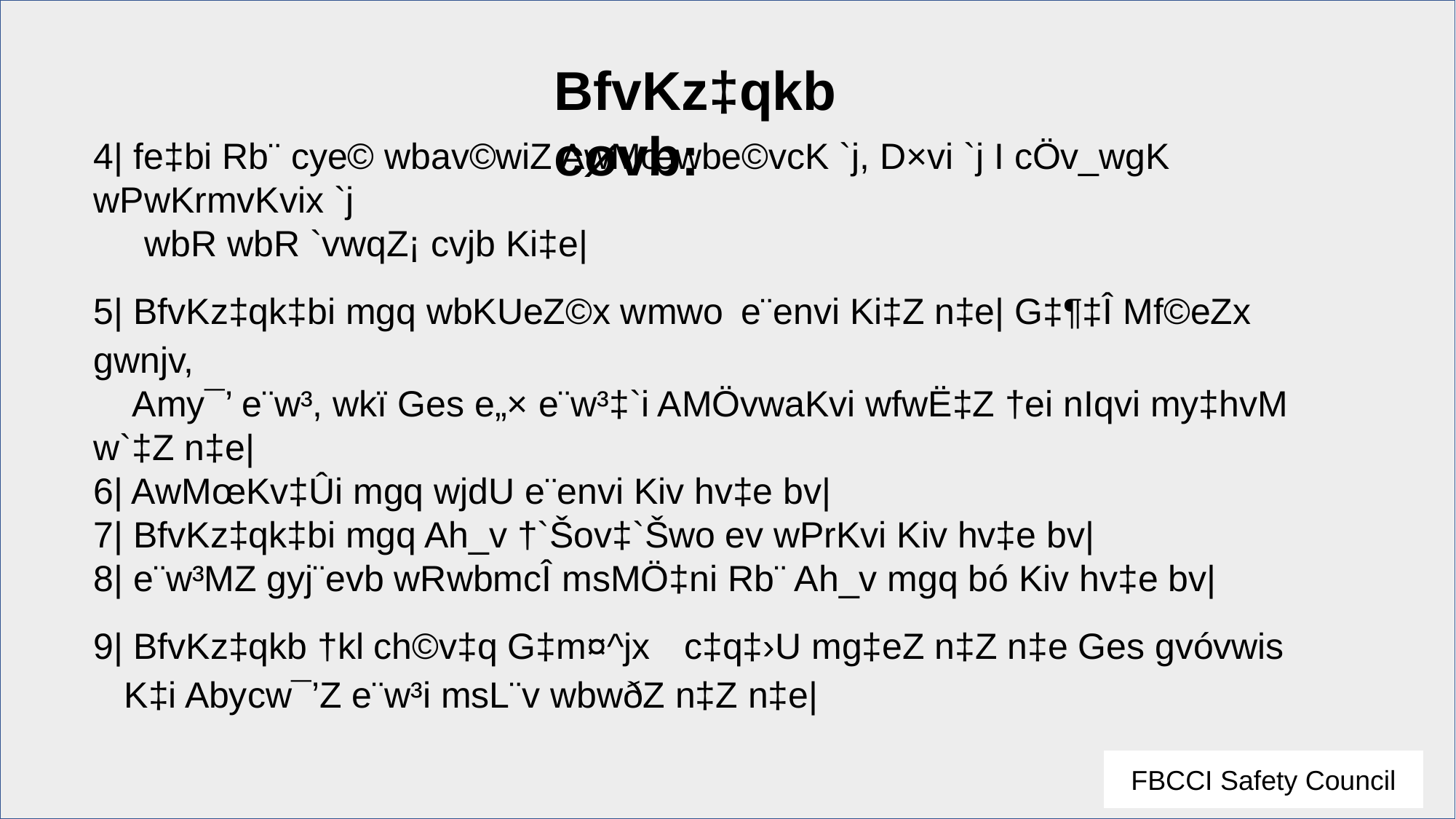

BfvKz‡qkb cøvb:
4| fe‡bi Rb¨ cye© wbav©wiZ AwMœwbe©vcK `j, D×vi `j I cÖv_wgK wPwKrmvKvix `j
     wbR wbR `vwqZ¡ cvjb Ki‡e|
5| BfvKz‡qk‡bi mgq wbKUeZ©x wmwo e¨envi Ki‡Z n‡e| G‡¶‡Î Mf©eZx gwnjv,
    Amy¯’ e¨w³, wkï Ges e„× e¨w³‡`i AMÖvwaKvi wfwË‡Z †ei nIqvi my‡hvM w`‡Z n‡e|
6| AwMœKv‡Ûi mgq wjdU e¨envi Kiv hv‡e bv|
7| BfvKz‡qk‡bi mgq Ah_v †`Šov‡`Šwo ev wPrKvi Kiv hv‡e bv|
8| e¨w³MZ gyj¨evb wRwbmcÎ msMÖ‡ni Rb¨ Ah_v mgq bó Kiv hv‡e bv|
9| BfvKz‡qkb †kl ch©v‡q G‡m¤^jx  c‡q‡›U mg‡eZ n‡Z n‡e Ges gvóvwis
   K‡i Abycw¯’Z e¨w³i msL¨v wbwðZ n‡Z n‡e|
#

FBCCI Safety Council